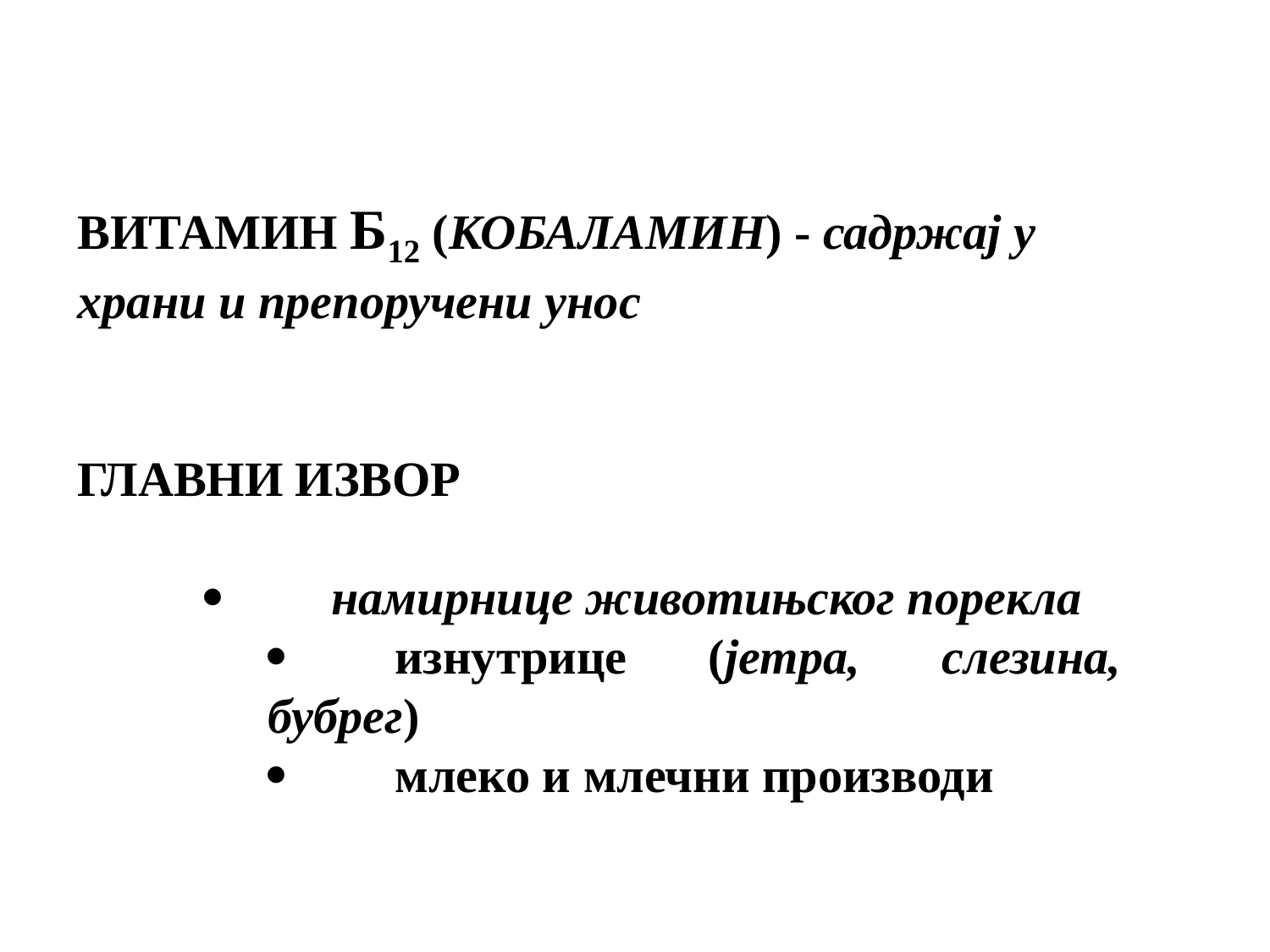

ВИТАМИН Б12 (КОБАЛАМИН) - садржај у храни и препоручени унос

ГЛАВНИ ИЗВОР

•	намирнице животињског порекла
•	изнутрице (јетра, слезина, бубрег)
•	млеко и млечни производи